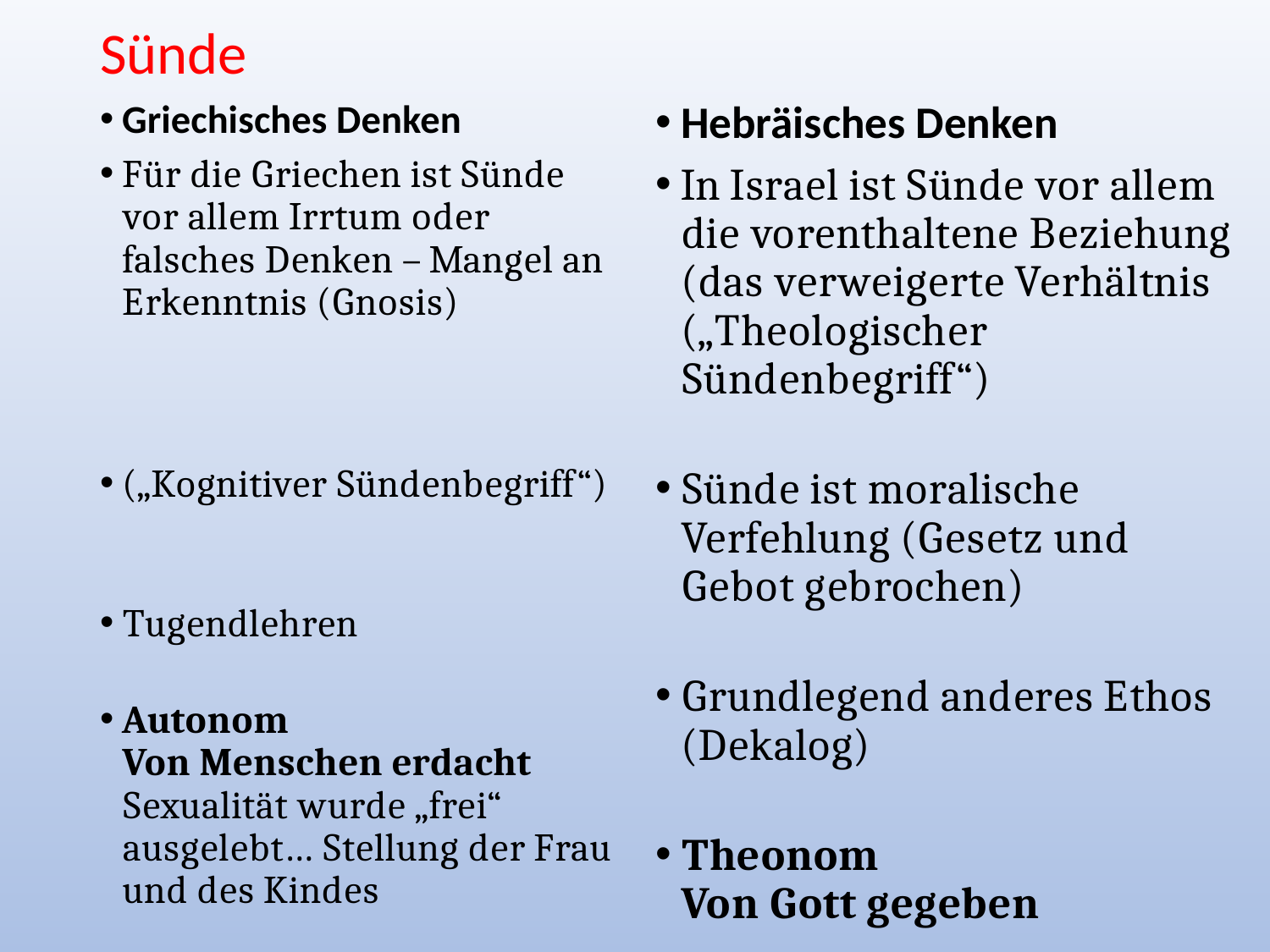

# Sünde
Hebräisches Denken
In Israel ist Sünde vor allem die vorenthaltene Beziehung (das verweigerte Verhältnis
(„Theologischer Sündenbegriff“)
Sünde ist moralische Verfehlung (Gesetz und Gebot gebrochen)
Grundlegend anderes Ethos (Dekalog)
Theonom
Von Gott gegeben
Griechisches Denken
Für die Griechen ist Sünde vor allem Irrtum oder falsches Denken – Mangel an Erkenntnis (Gnosis)
(„Kognitiver Sündenbegriff“)
Tugendlehren
Autonom
Von Menschen erdacht
Sexualität wurde „frei“ ausgelebt… Stellung der Frau und des Kindes